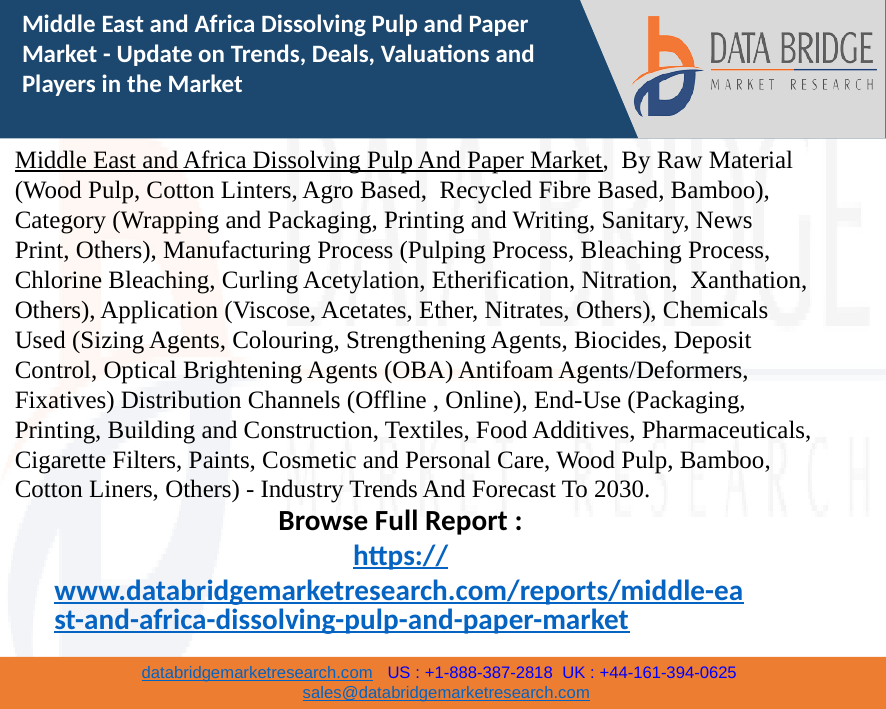

Middle East and Africa Dissolving Pulp and Paper Market - Update on Trends, Deals, Valuations and Players in the Market
Middle East and Africa Dissolving Pulp And Paper Market,  By Raw Material (Wood Pulp, Cotton Linters, Agro Based,  Recycled Fibre Based, Bamboo), Category (Wrapping and Packaging, Printing and Writing, Sanitary, News Print, Others), Manufacturing Process (Pulping Process, Bleaching Process, Chlorine Bleaching, Curling Acetylation, Etherification, Nitration,  Xanthation, Others), Application (Viscose, Acetates, Ether, Nitrates, Others), Chemicals Used (Sizing Agents, Colouring, Strengthening Agents, Biocides, Deposit Control, Optical Brightening Agents (OBA) Antifoam Agents/Deformers, Fixatives) Distribution Channels (Offline , Online), End-Use (Packaging, Printing, Building and Construction, Textiles, Food Additives, Pharmaceuticals, Cigarette Filters, Paints, Cosmetic and Personal Care, Wood Pulp, Bamboo, Cotton Liners, Others) - Industry Trends And Forecast To 2030.

Browse Full Report :
https://www.databridgemarketresearch.com/reports/middle-east-and-africa-dissolving-pulp-and-paper-market

1